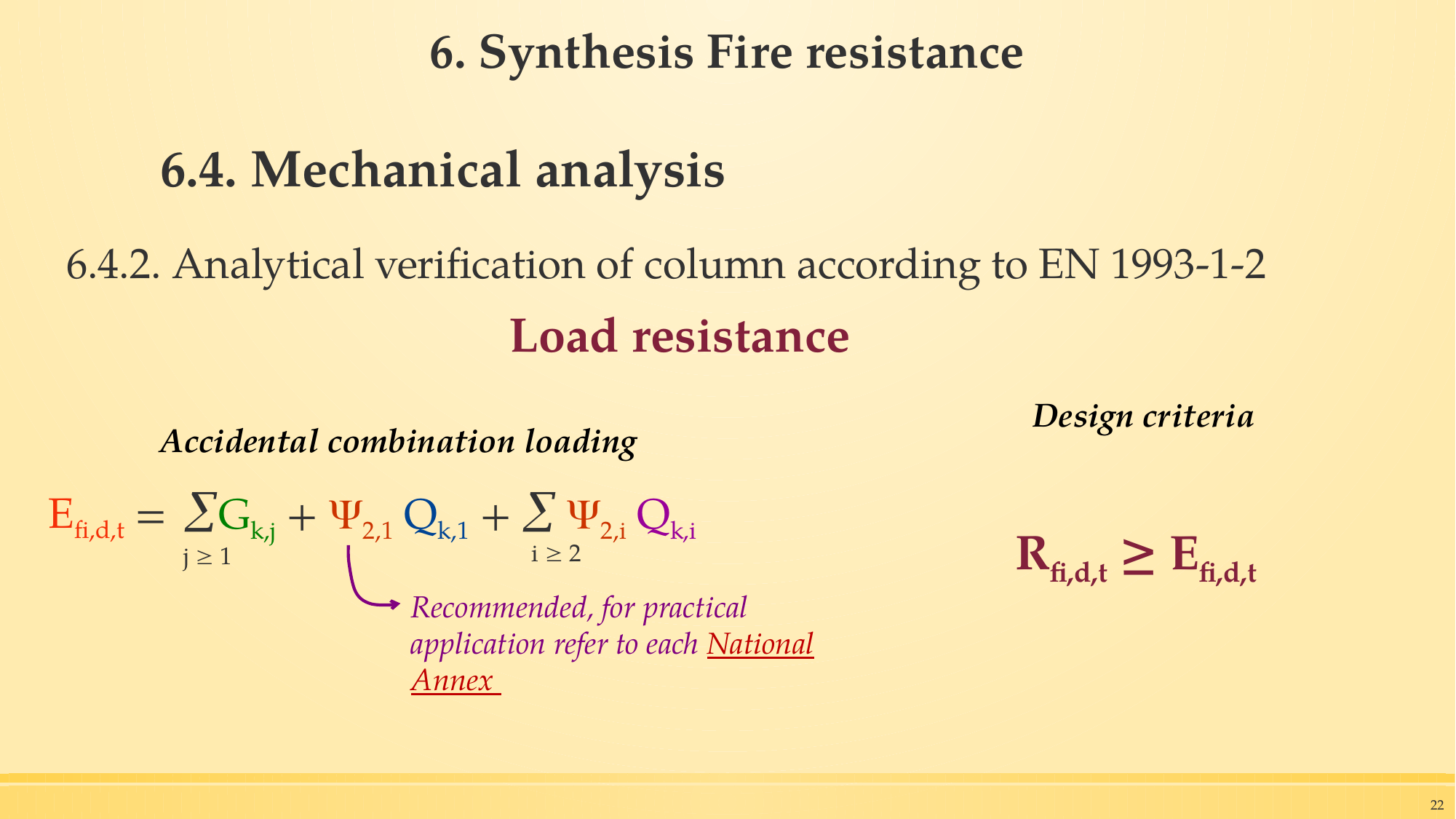

6. Synthesis Fire resistance
# 6.4. Mechanical analysis
6.4.2. Analytical verification of column according to EN 1993-1-2
Load resistance
Design criteria
Accidental combination loading
∑Gk,j + Ψ2,1 Qk,1 + ∑ Ψ2,i Qk,i
i ≥ 2
j ≥ 1
Efi,d,t =
Rfi,d,t ≥ Efi,d,t

Recommended, for practical application refer to each National Annex